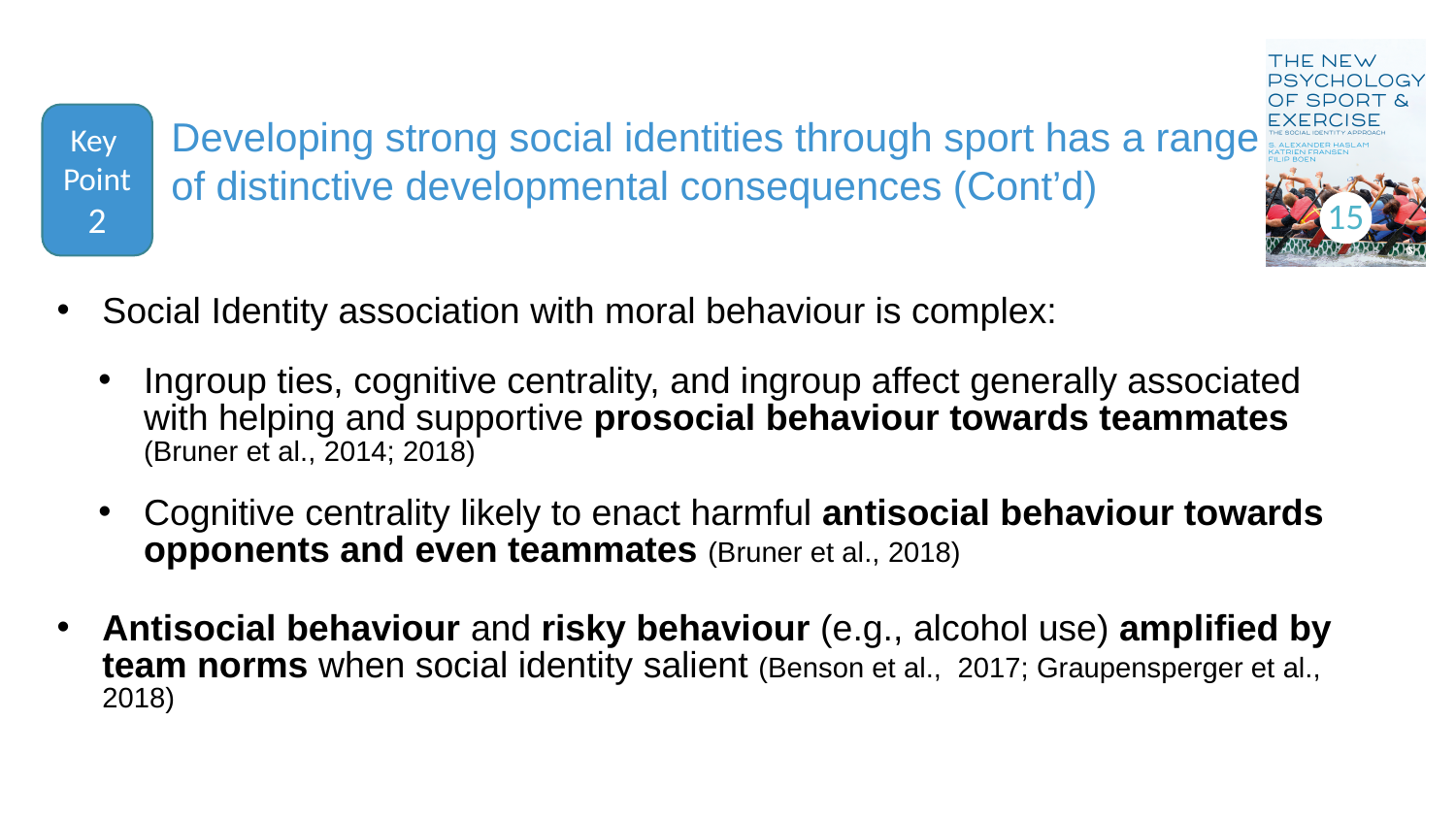

15
Key
Point
2
Developing strong social identities through sport has a range of distinctive developmental consequences (Cont’d)
Social Identity association with moral behaviour is complex:

Ingroup ties, cognitive centrality, and ingroup affect generally associated with helping and supportive prosocial behaviour towards teammates (Bruner et al., 2014; 2018)

Cognitive centrality likely to enact harmful antisocial behaviour towards opponents and even teammates (Bruner et al., 2018)

Antisocial behaviour and risky behaviour (e.g., alcohol use) amplified by team norms when social identity salient (Benson et al.,  2017; Graupensperger et al., 2018)